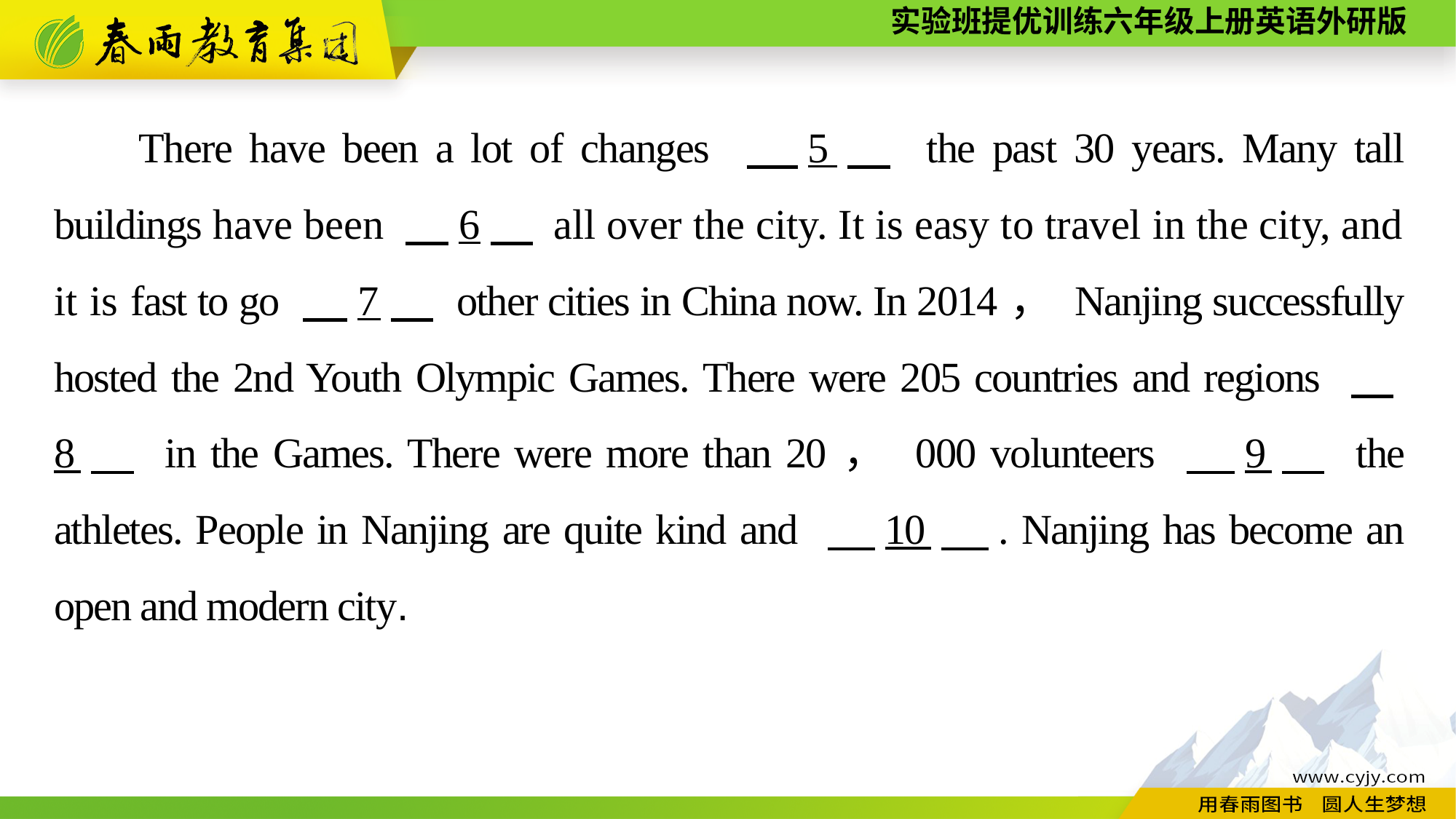

There have been a lot of changes 　5　 the past 30 years. Many tall buildings have been 　6　 all over the city. It is easy to travel in the city, and it is fast to go 　7　 other cities in China now. In 2014， Nanjing successfully hosted the 2nd Youth Olympic Games. There were 205 countries and regions 　8　 in the Games. There were more than 20， 000 volunteers 　9　 the athletes. People in Nanjing are quite kind and 　10　. Nanjing has become an open and modern city.